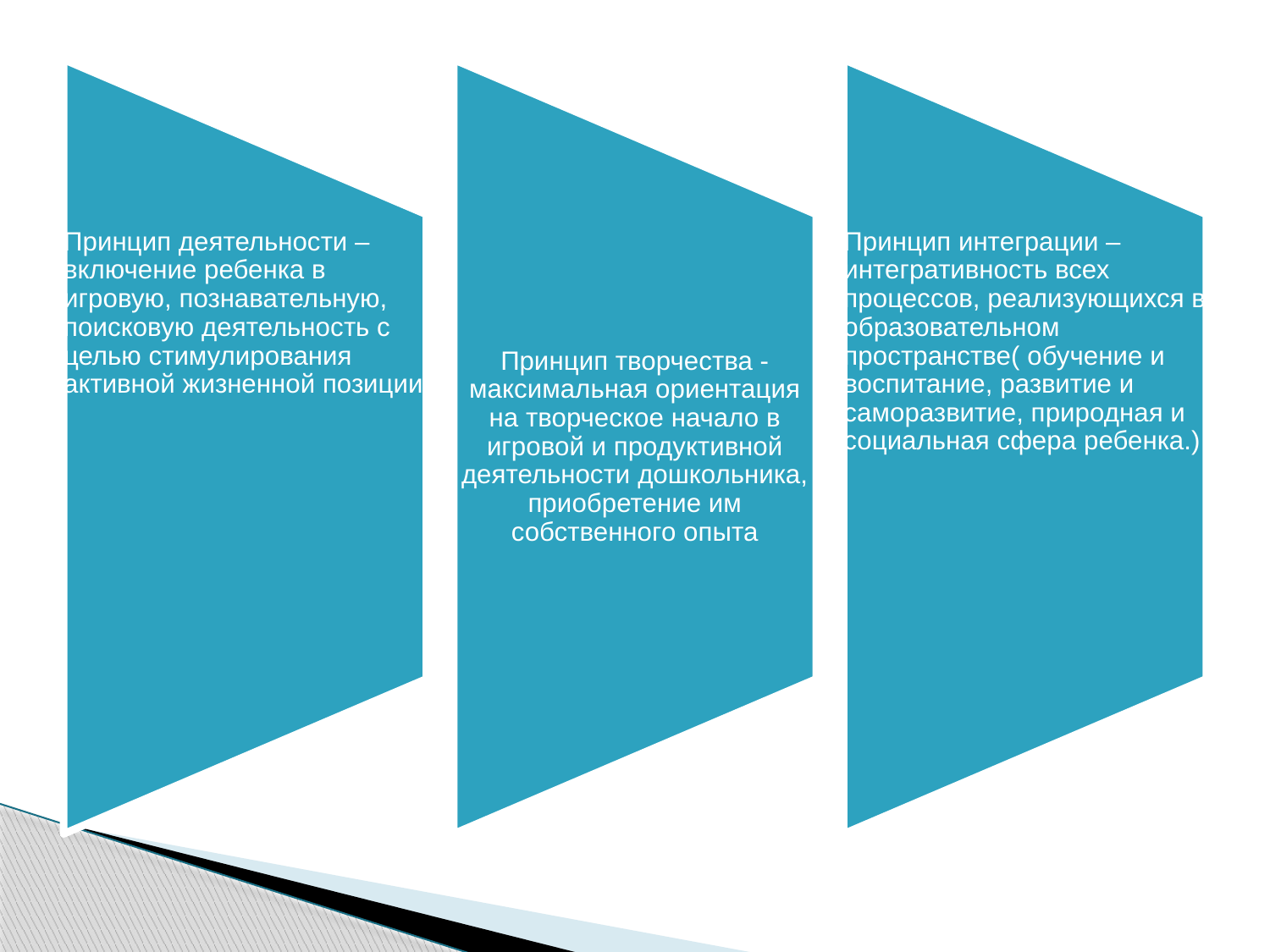

Принцип деятельности – включение ребенка в игровую, познавательную, поисковую деятельность с целью стимулирования активной жизненной позиции

Принцип творчества -максимальная ориентация на творческое начало в игровой и продуктивной деятельности дошкольника, приобретение им собственного опыта
Принцип интеграции – интегративность всех процессов, реализующихся в образовательном пространстве( обучение и воспитание, развитие и саморазвитие, природная и социальная сфера ребенка.)